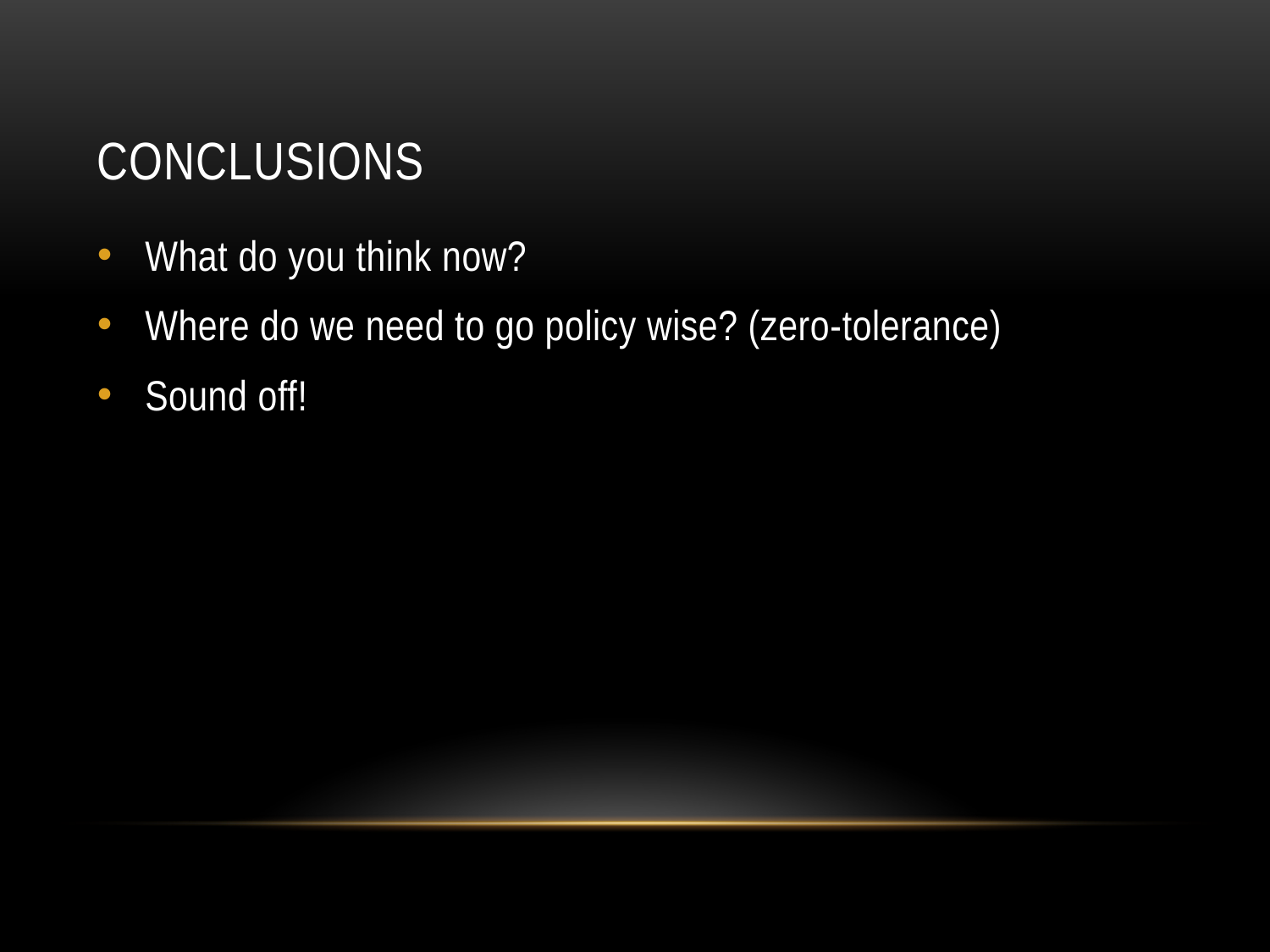

# Conclusions
What do you think now?
Where do we need to go policy wise? (zero-tolerance)
Sound off!